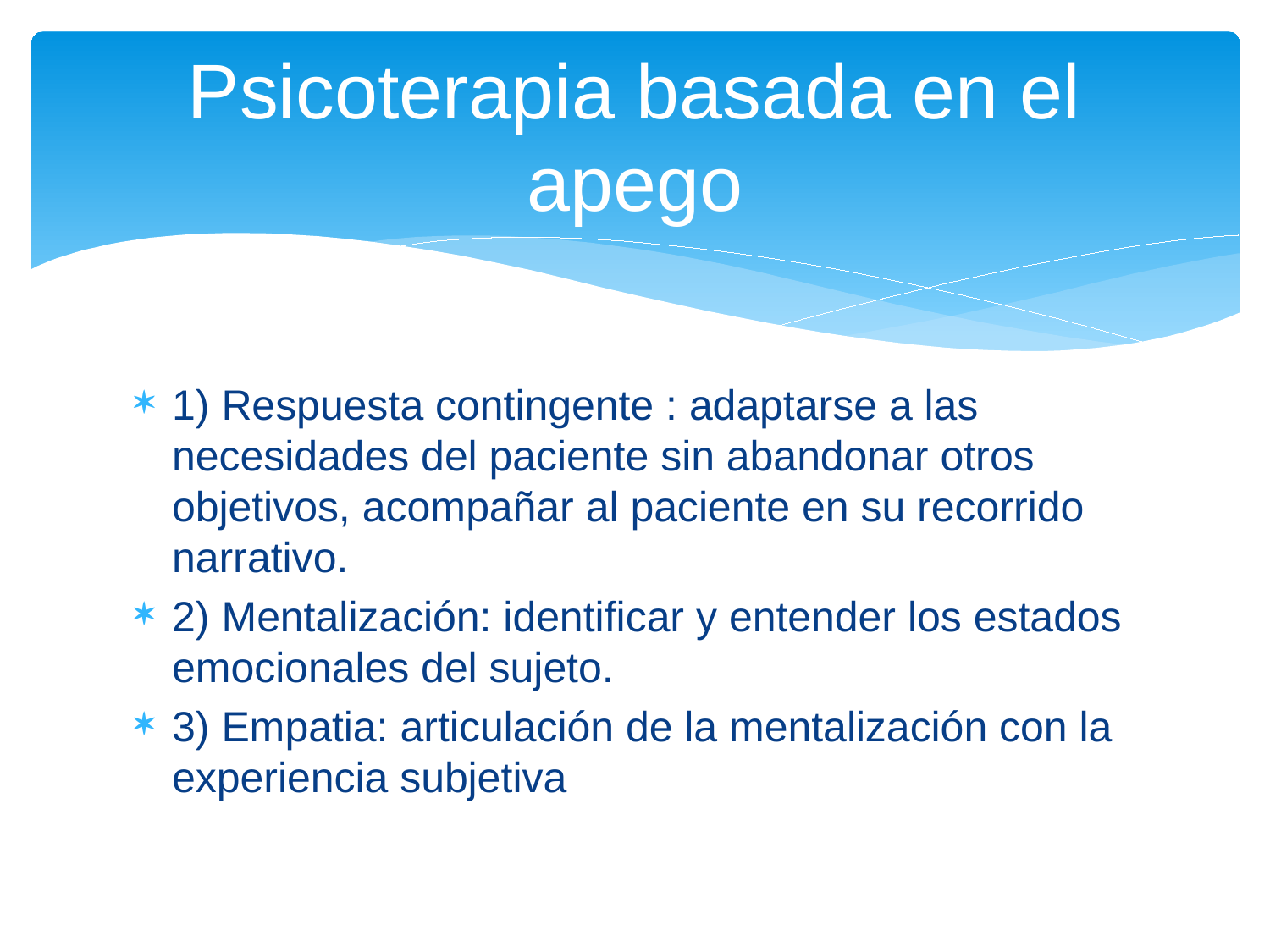

# Psicoterapia basada en el apego
1) Respuesta contingente : adaptarse a las necesidades del paciente sin abandonar otros objetivos, acompañar al paciente en su recorrido narrativo.
2) Mentalización: identificar y entender los estados emocionales del sujeto.
3) Empatia: articulación de la mentalización con la experiencia subjetiva